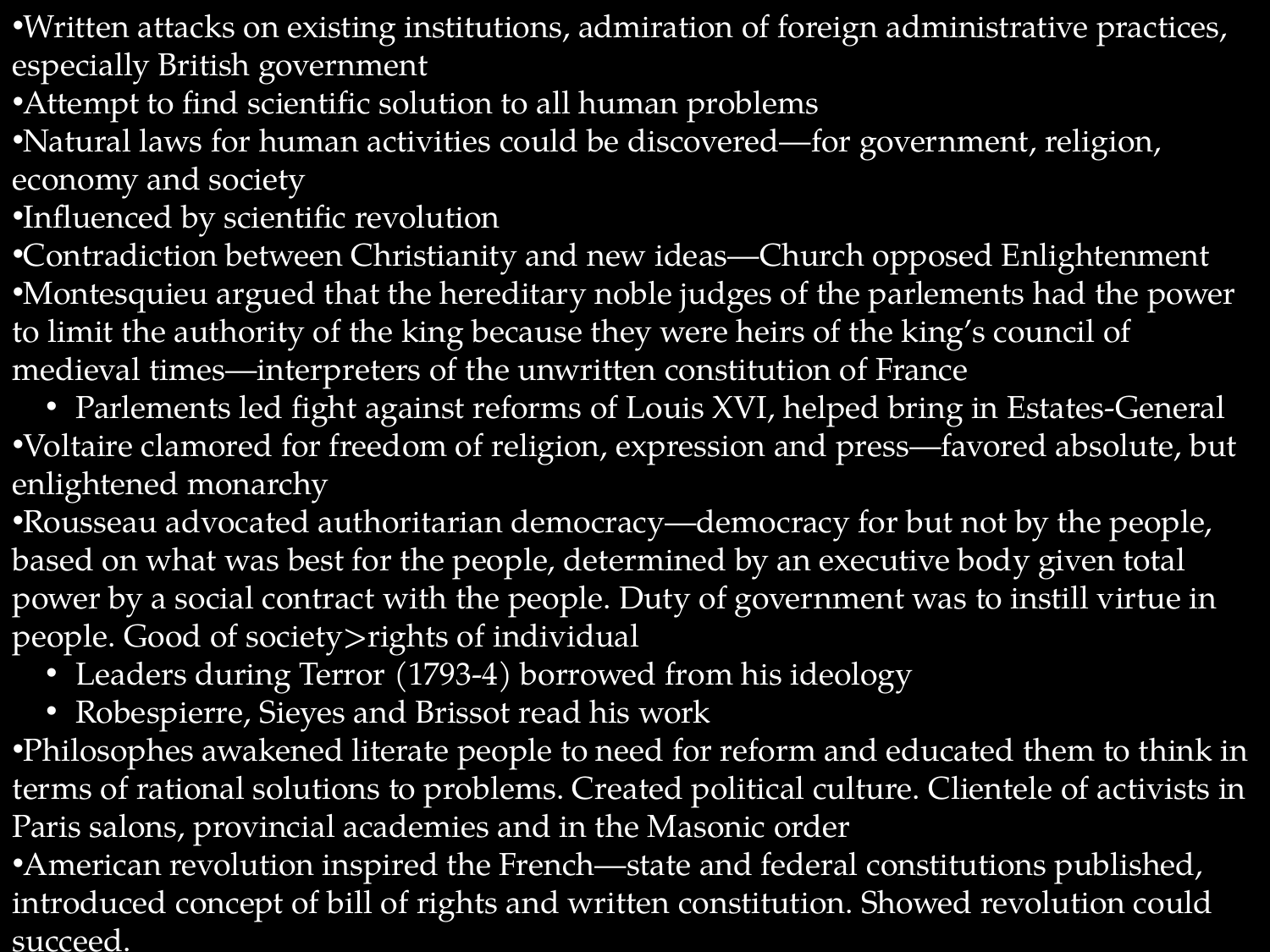

Written attacks on existing institutions, admiration of foreign administrative practices, especially British government
Attempt to find scientific solution to all human problems
Natural laws for human activities could be discovered—for government, religion, economy and society
Influenced by scientific revolution
Contradiction between Christianity and new ideas—Church opposed Enlightenment
Montesquieu argued that the hereditary noble judges of the parlements had the power to limit the authority of the king because they were heirs of the king’s council of medieval times—interpreters of the unwritten constitution of France
Parlements led fight against reforms of Louis XVI, helped bring in Estates-General
Voltaire clamored for freedom of religion, expression and press—favored absolute, but enlightened monarchy
Rousseau advocated authoritarian democracy—democracy for but not by the people, based on what was best for the people, determined by an executive body given total power by a social contract with the people. Duty of government was to instill virtue in people. Good of society>rights of individual
Leaders during Terror (1793-4) borrowed from his ideology
Robespierre, Sieyes and Brissot read his work
Philosophes awakened literate people to need for reform and educated them to think in terms of rational solutions to problems. Created political culture. Clientele of activists in Paris salons, provincial academies and in the Masonic order
American revolution inspired the French—state and federal constitutions published, introduced concept of bill of rights and written constitution. Showed revolution could succeed.